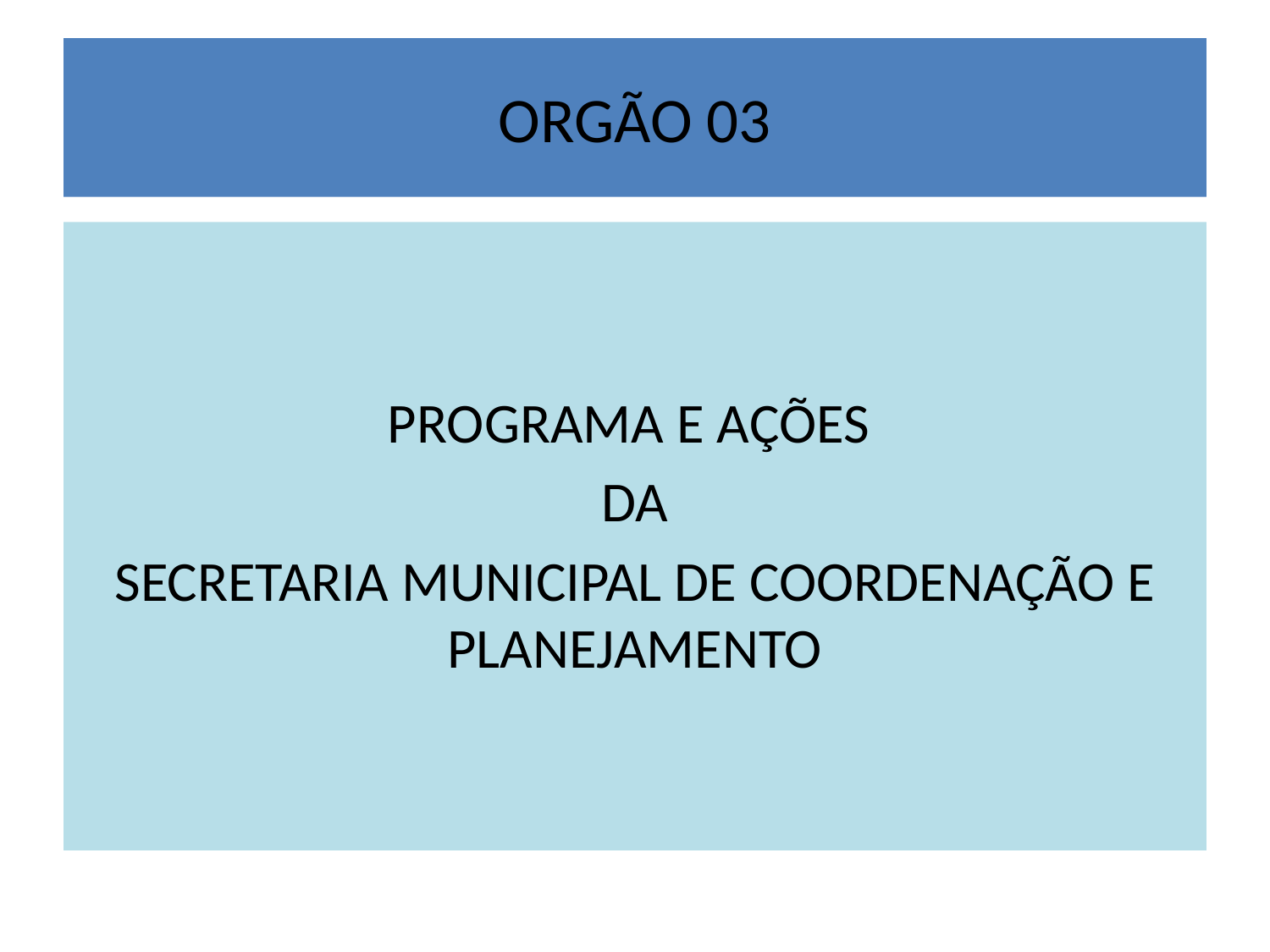

# ORGÃO 03

PROGRAMA E AÇÕES
DA
SECRETARIA MUNICIPAL DE COORDENAÇÃO E PLANEJAMENTO